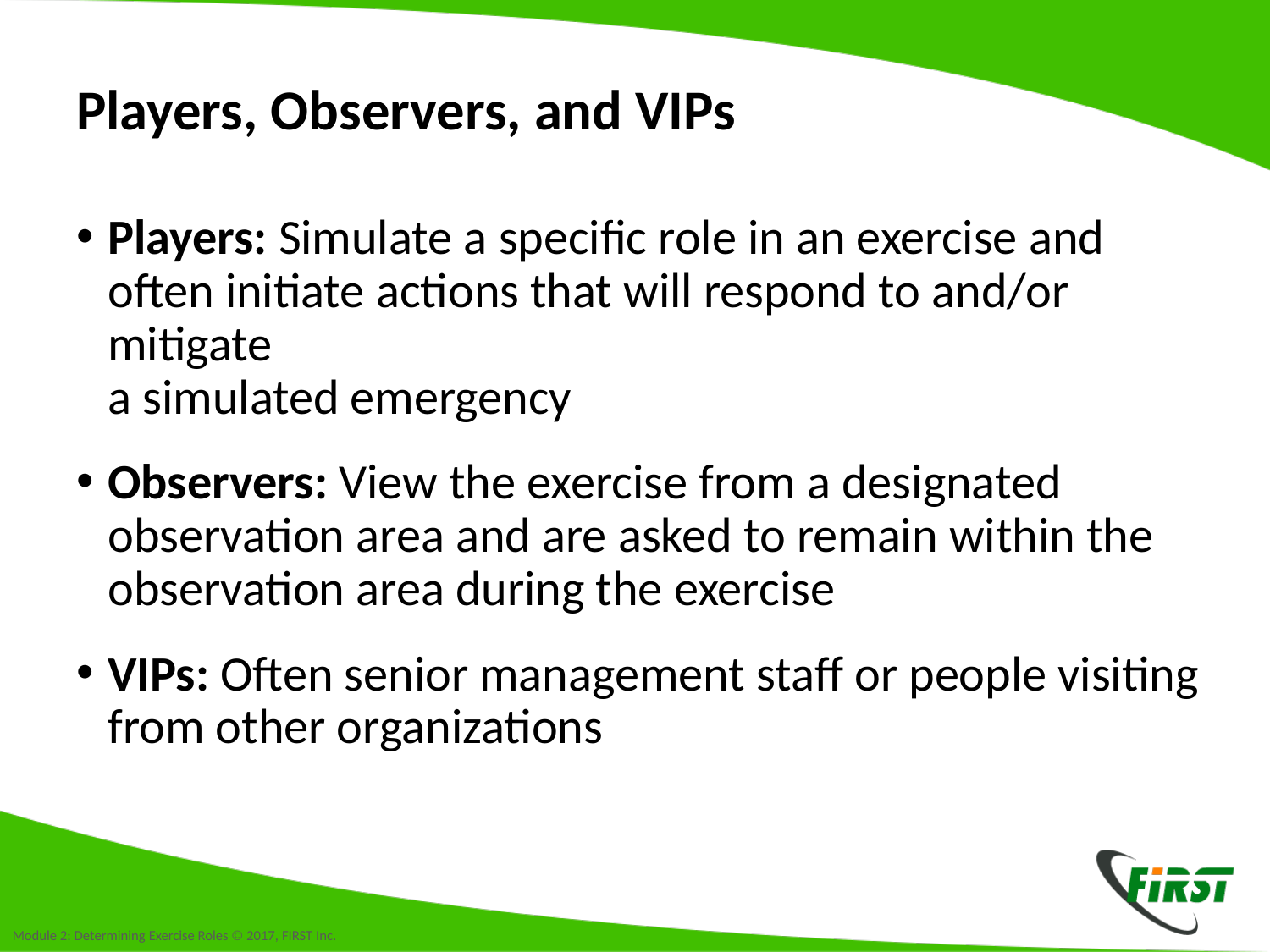

# Players, Observers, and VIPs
Players: Simulate a specific role in an exercise and
often initiate actions that will respond to and/or mitigate
a simulated emergency
Observers: View the exercise from a designated observation area and are asked to remain within the observation area during the exercise
VIPs: Often senior management staff or people visiting from other organizations